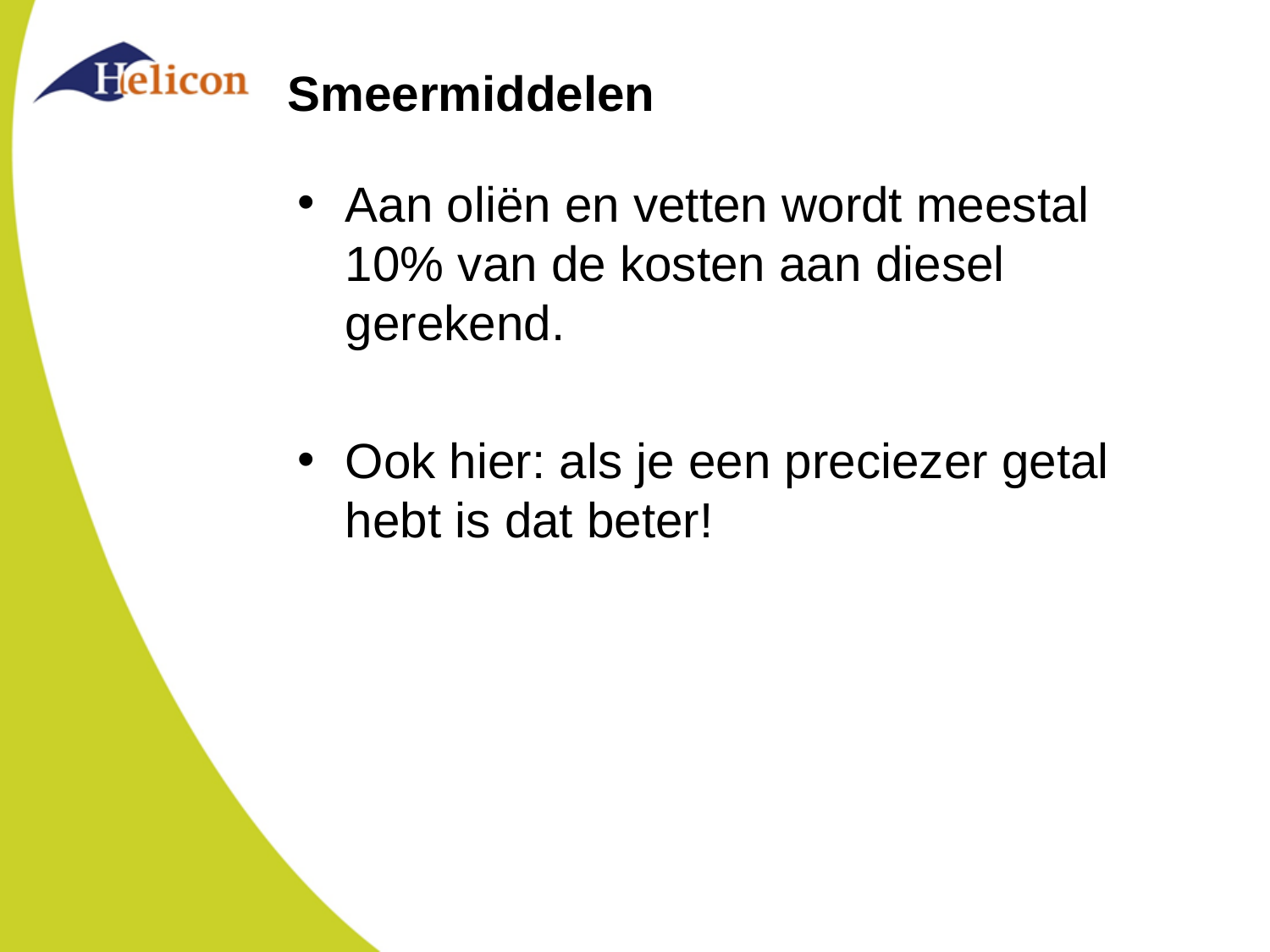

# Smeermiddelen
Aan oliën en vetten wordt meestal 10% van de kosten aan diesel gerekend.

Ook hier: als je een preciezer getal hebt is dat beter!